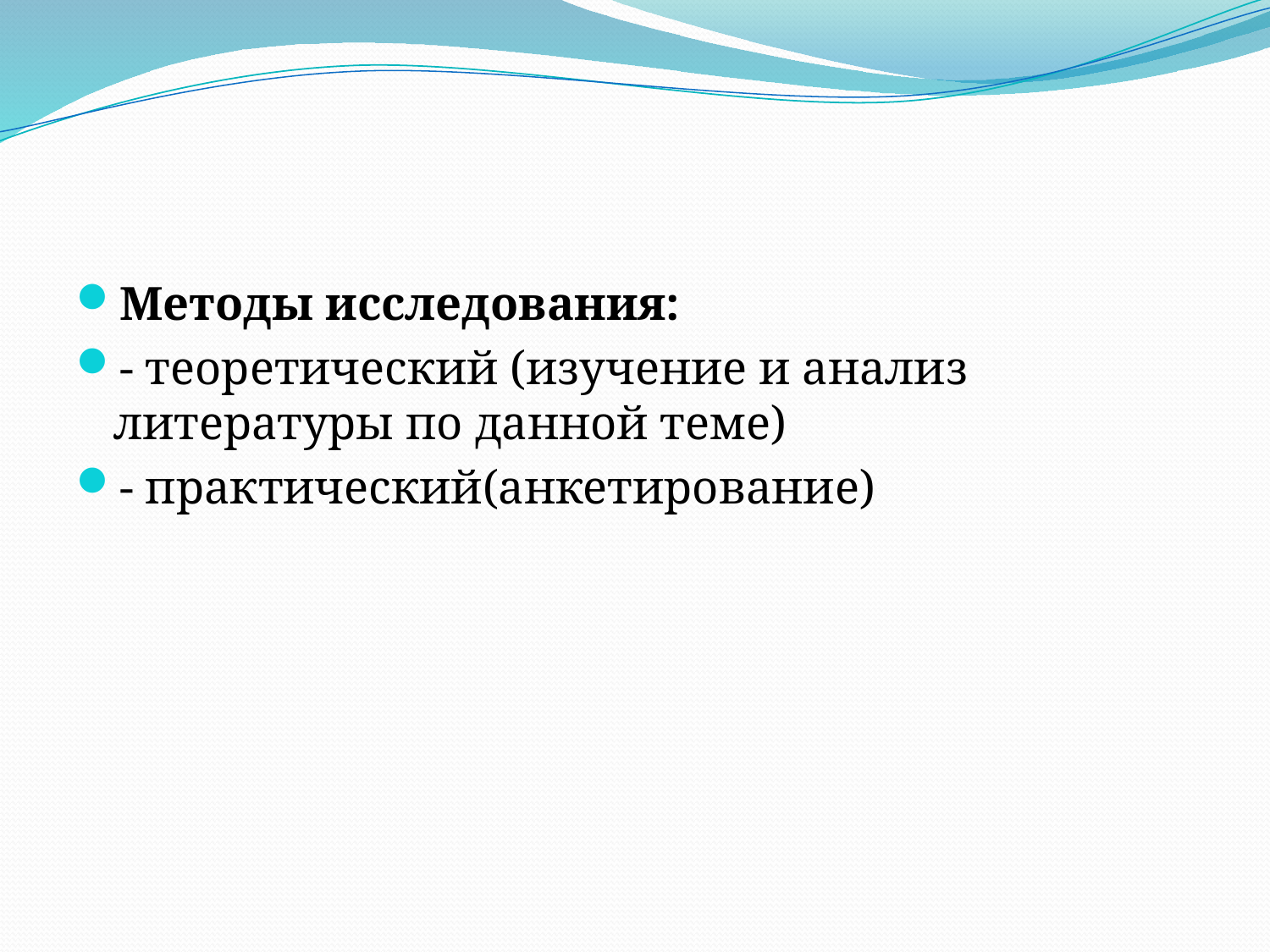

#
Методы исследования:
- теоретический (изучение и анализ литературы по данной теме)
- практический(анкетирование)